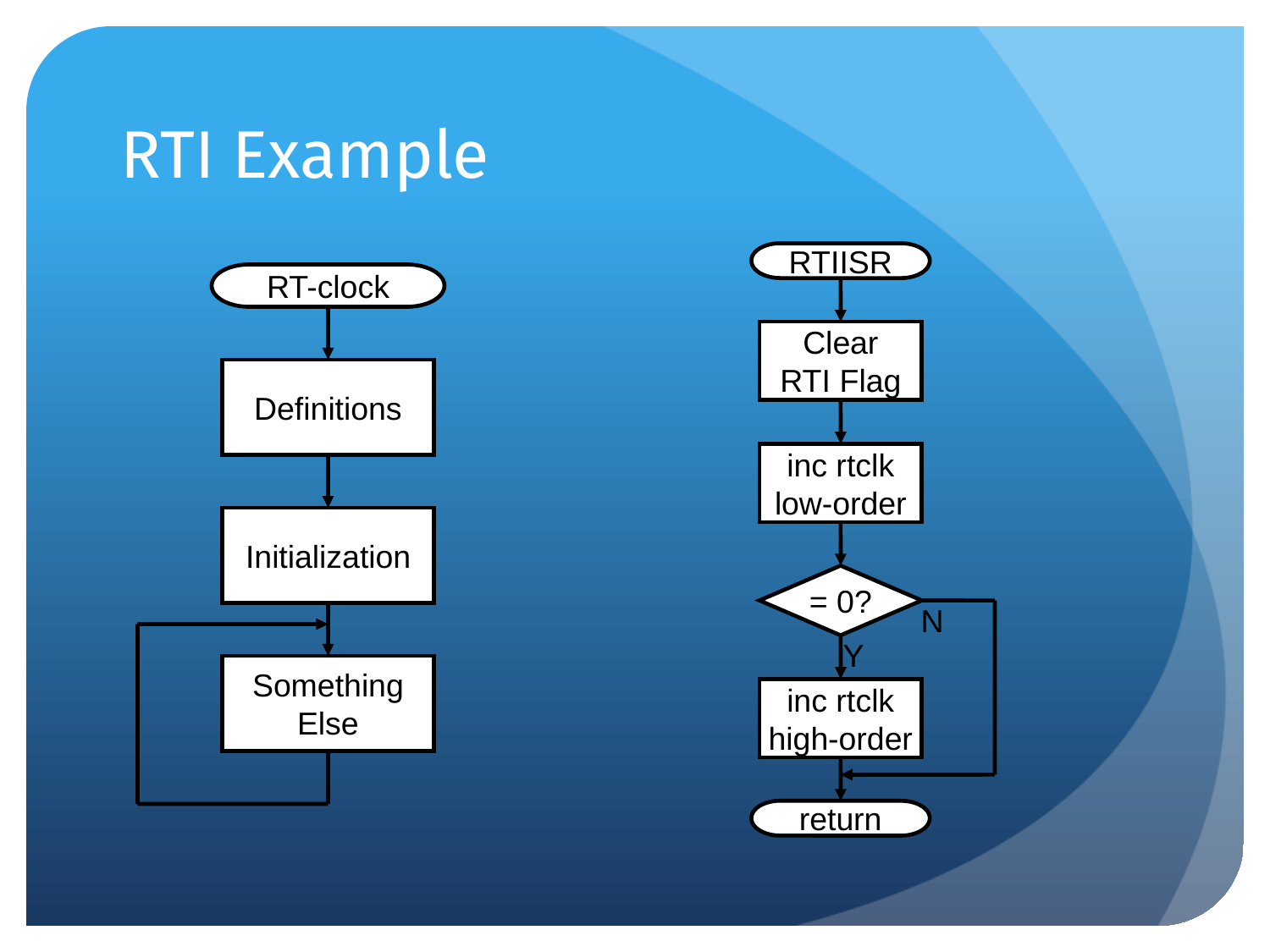

# RTI Example
RTIISR

Clear
RTI Flag

inc rtclk
low-order

= 0?
N

Y

inc rtclk
high-order

return
RT-clock

Definitions

Initialization

Something
Else